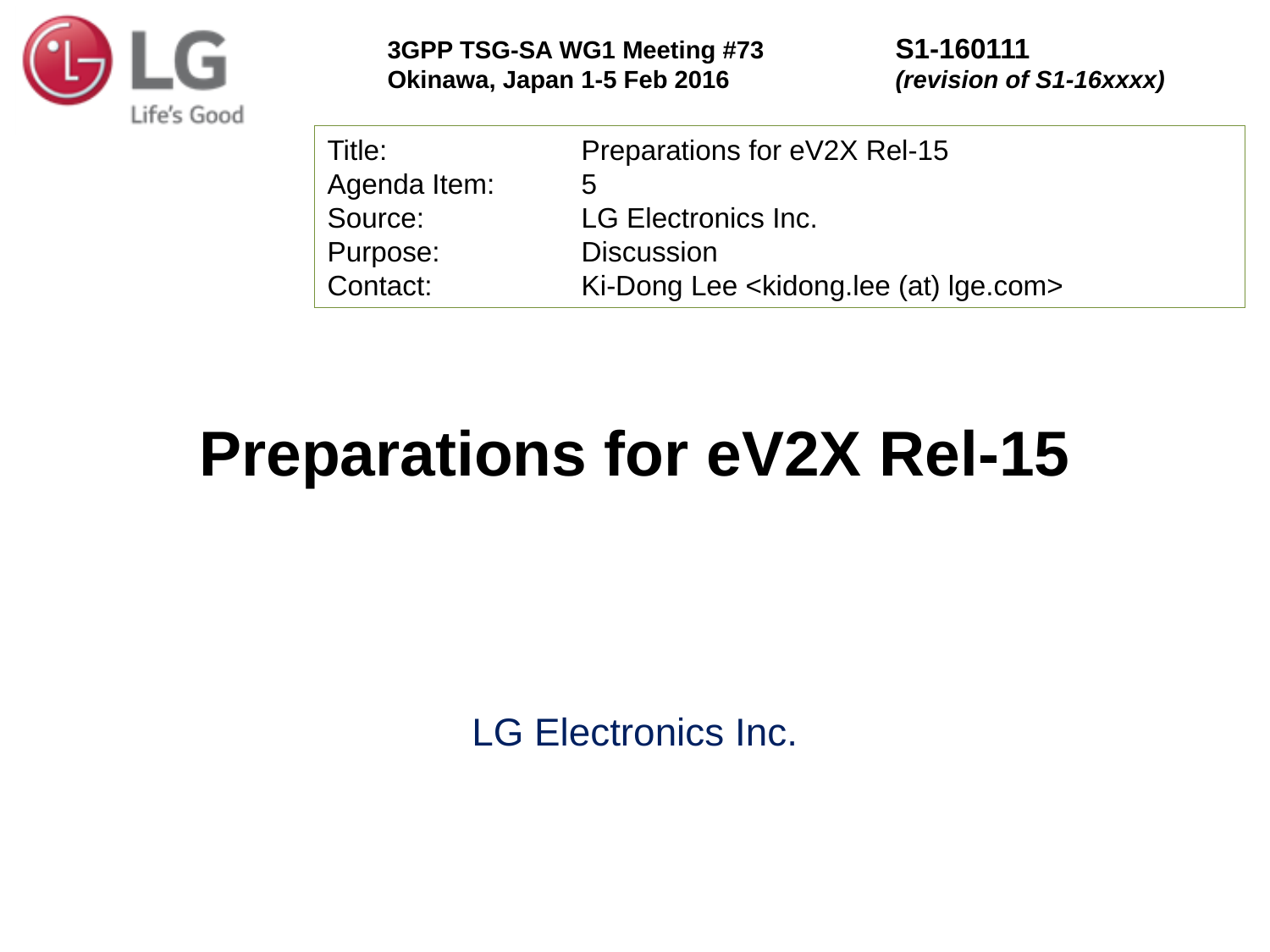

3GPP TSG-SA WG1 Meeting #73		S1-160111
Okinawa, Japan 1-5 Feb 2016		(revision of S1-16xxxx)
Title:		Preparations for eV2X Rel-15
Agenda Item:	5
Source:		LG Electronics Inc.
Purpose:		Discussion
Contact:		Ki-Dong Lee <kidong.lee (at) lge.com>
# Preparations for eV2X Rel-15

LG Electronics Inc.